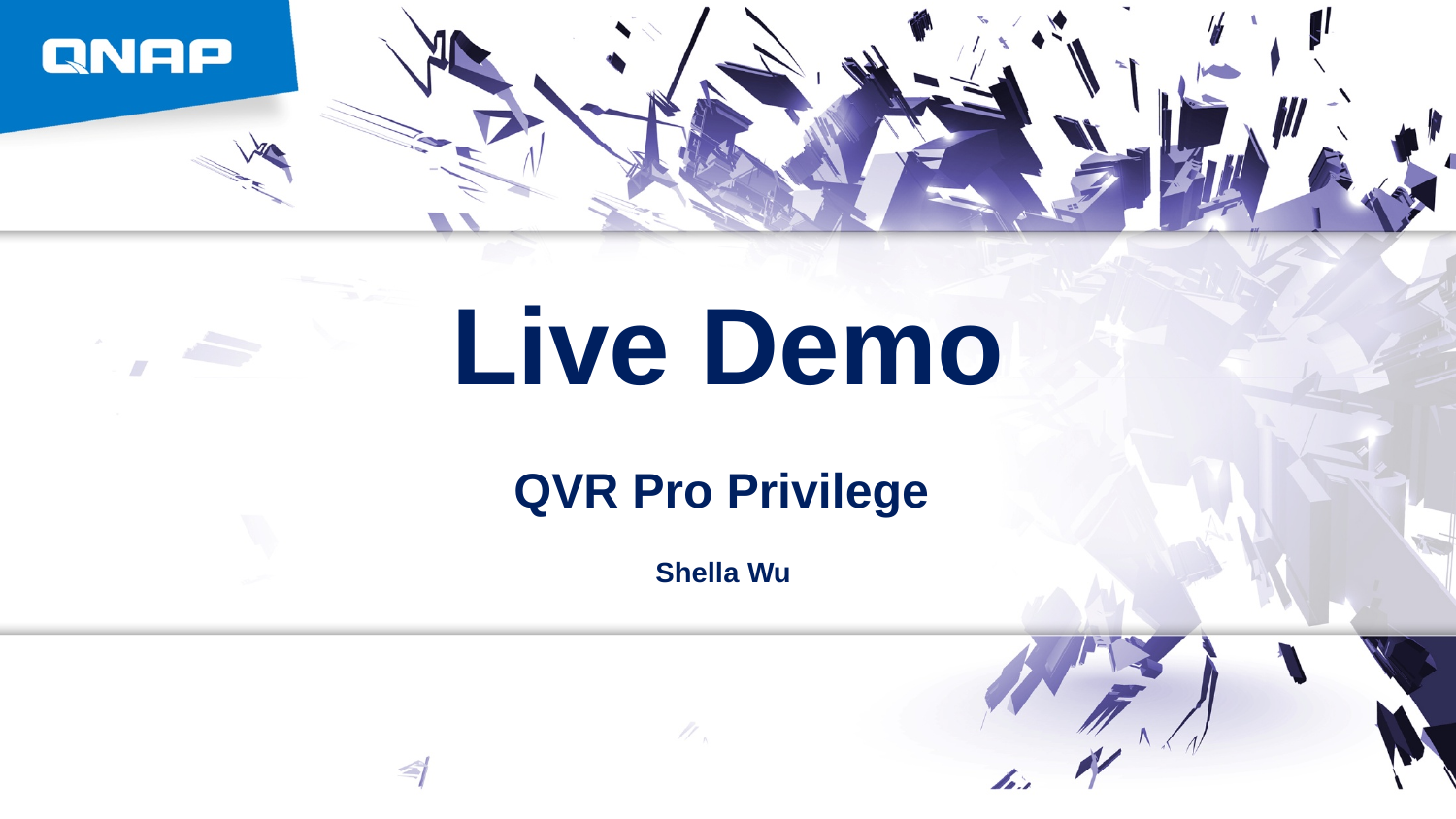

# Live Demo
QVR Pro Privilege
Shella Wu